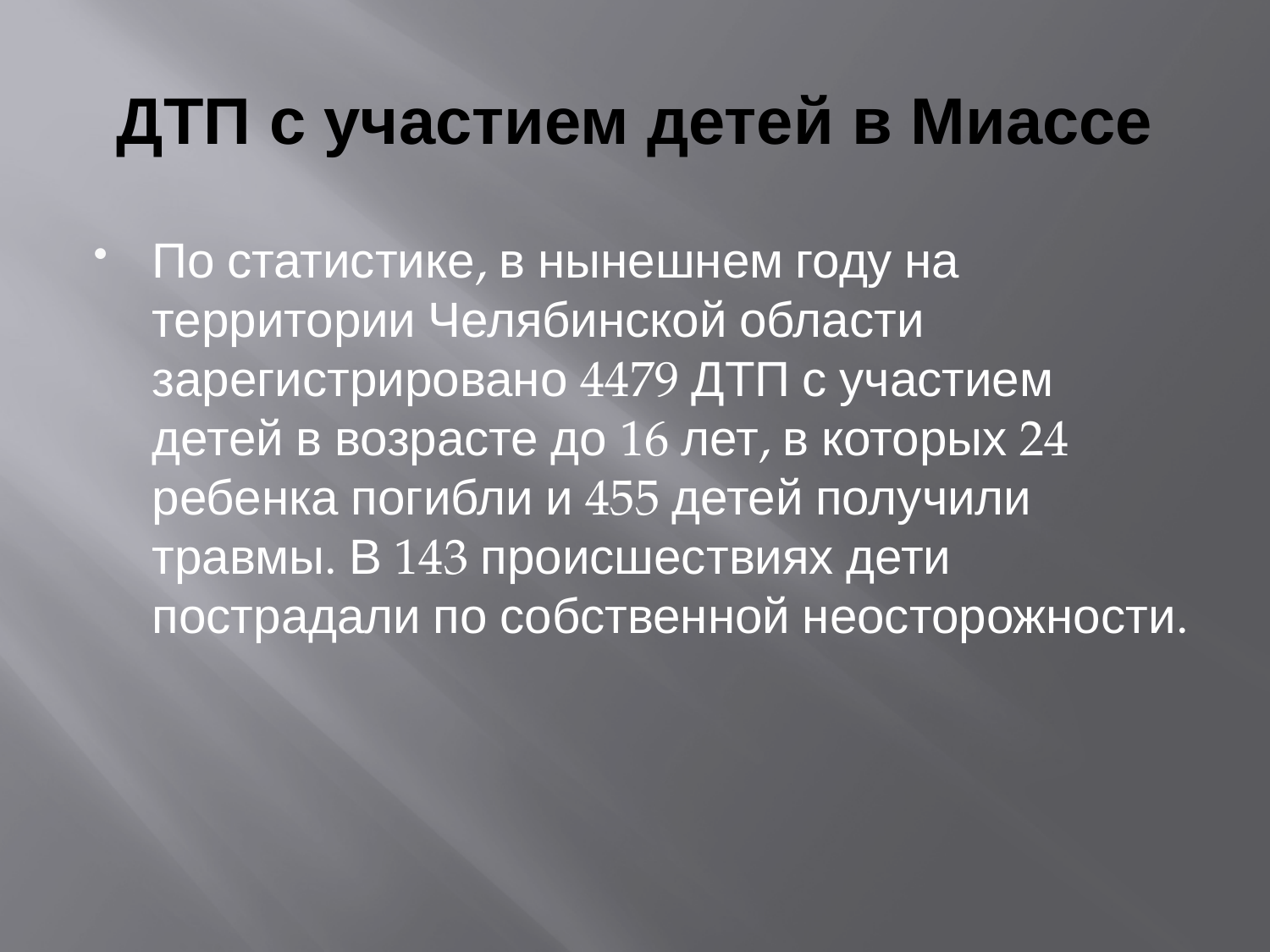

# ДТП с участием детей в Миассе
По статистике, в нынешнем году на территории Челябинской области зарегистрировано 4479 ДТП с участием детей в возрасте до 16 лет, в которых 24 ребенка погибли и 455 детей получили травмы. В 143 происшествиях дети пострадали по собственной неосторожности.